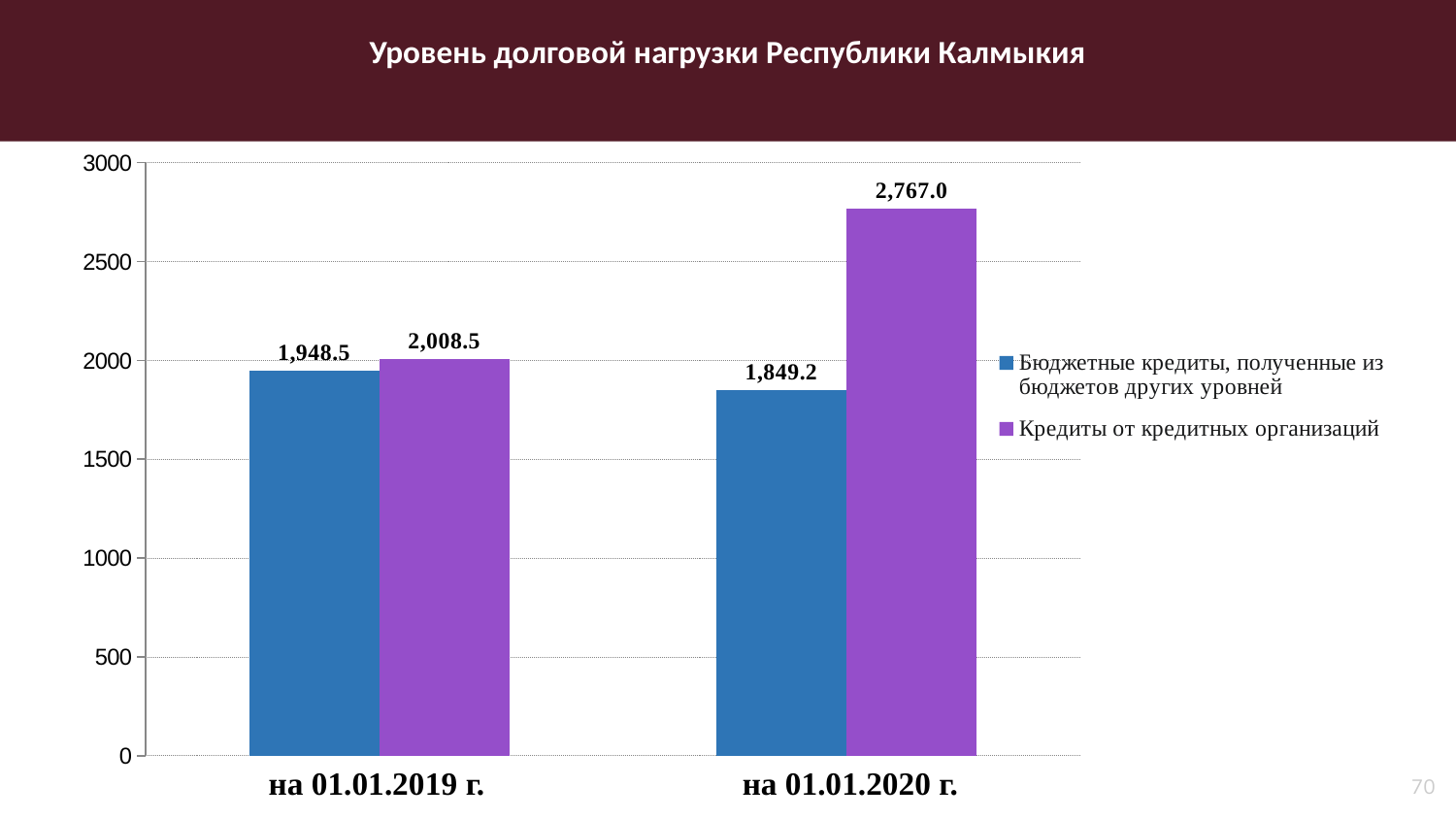

Уровень долговой нагрузки Республики Калмыкия

### Chart

| Category | Бюджетные кредиты, полученные из бюджетов других уровней | Кредиты от кредитных организаций |
|---|---|---|
| 01.01.2019г. | 1948.5 | 2008.5 |
| 01.01.2020г. | 1849.2 | 2767.0 |
на 01.01.2019 г.
на 01.01.2020 г.
70